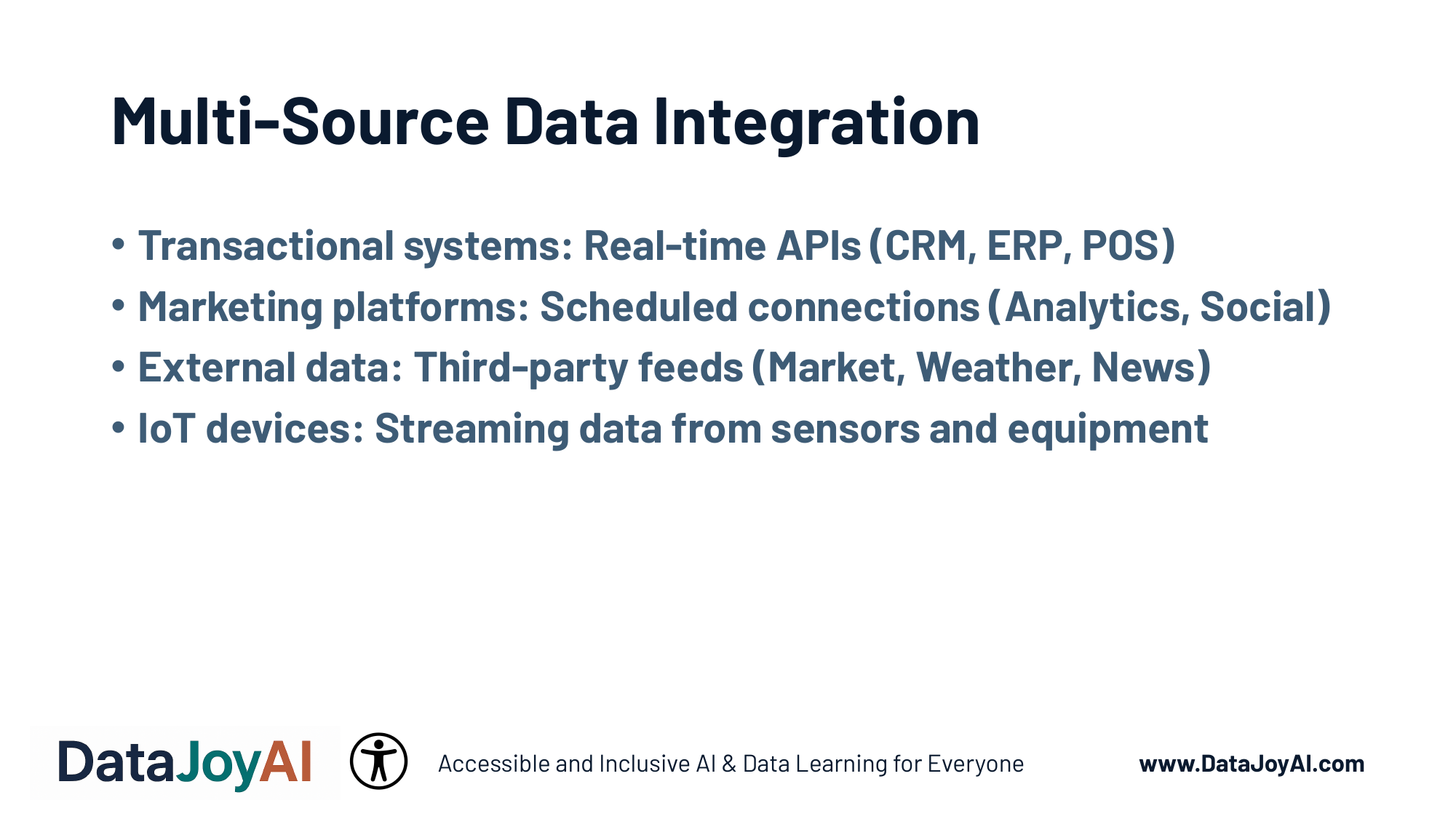

# Multi-Source Data Integration
Transactional systems: Real-time APIs (CRM, ERP, POS)
Marketing platforms: Scheduled connections (Analytics, Social)
External data: Third-party feeds (Market, Weather, News)
IoT devices: Streaming data from sensors and equipment